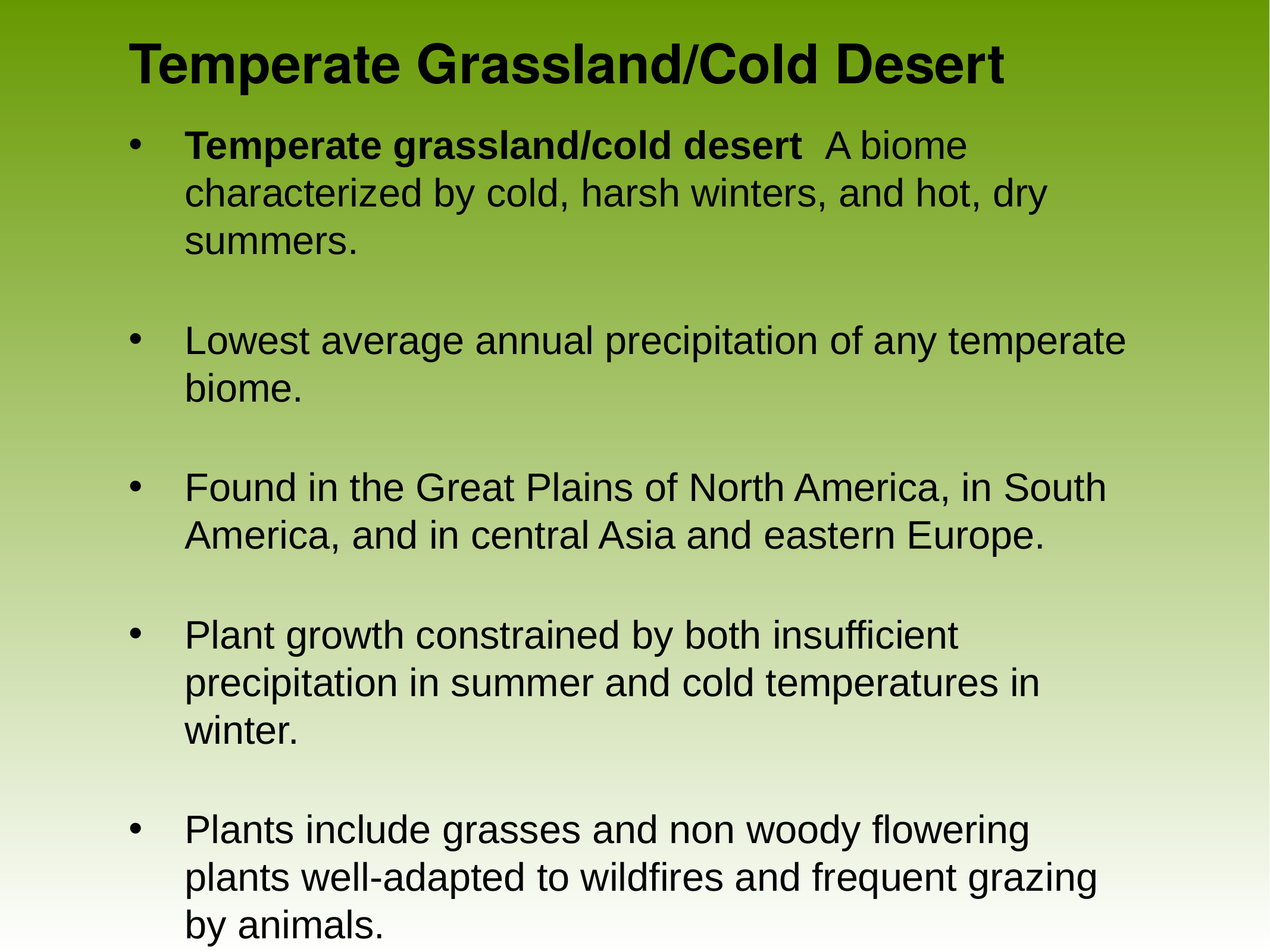

# Temperate Grassland/Cold Desert
Temperate grassland/cold desert  A biome characterized by cold, harsh winters, and hot, dry summers.
Lowest average annual precipitation of any temperate biome.
Found in the Great Plains of North America, in South America, and in central Asia and eastern Europe.
Plant growth constrained by both insufficient precipitation in summer and cold temperatures in winter.
Plants include grasses and non woody flowering plants well-adapted to wildfires and frequent grazing by animals.